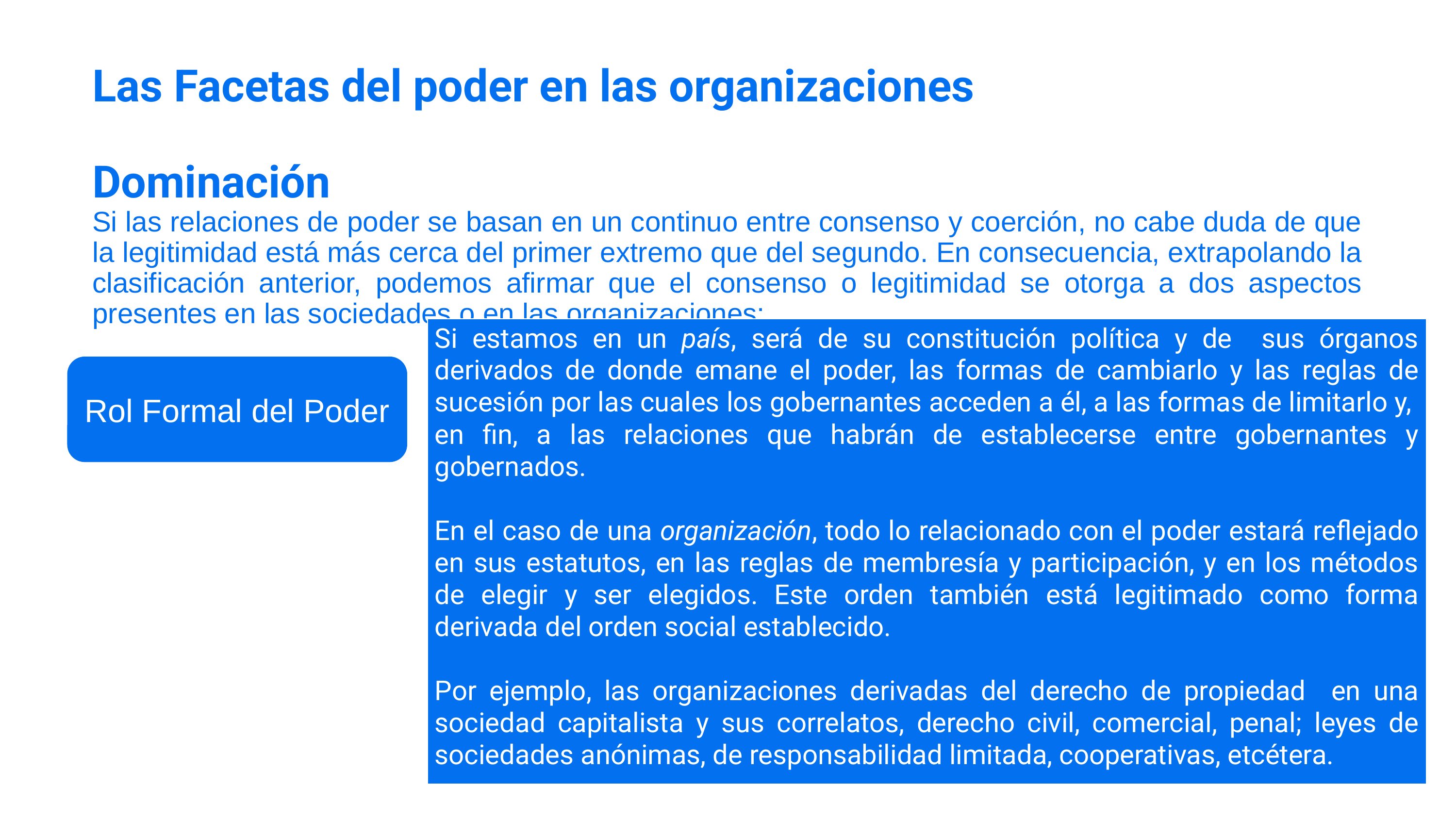

Las Facetas del poder en las organizaciones

Dominación
Si las relaciones de poder se basan en un continuo entre consenso y coerción, no cabe duda de que la legitimidad está más cerca del primer extremo que del segundo. En consecuencia, extrapolando la clasificación anterior, podemos afirmar que el consenso o legitimidad se otorga a dos aspectos presentes en las sociedades o en las organizaciones:
| Si estamos en un país, será de su constitución política y de sus órganos derivados de donde emane el poder, las formas de cambiarlo y las reglas de sucesión por las cuales los gobernantes acceden a él, a las formas de limitarlo y, en fin, a las relaciones que habrán de establecerse entre gobernantes y gobernados. En el caso de una organización, todo lo relacionado con el poder estará reflejado en sus estatutos, en las reglas de membresía y participación, y en los métodos de elegir y ser elegidos. Este orden también está legitimado como forma derivada del orden social establecido. Por ejemplo, las organizaciones derivadas del derecho de propiedad en una sociedad capitalista y sus correlatos, derecho civil, comercial, penal; leyes de sociedades anónimas, de responsabilidad limitada, cooperativas, etcétera. |
| --- |
Rol Formal del Poder